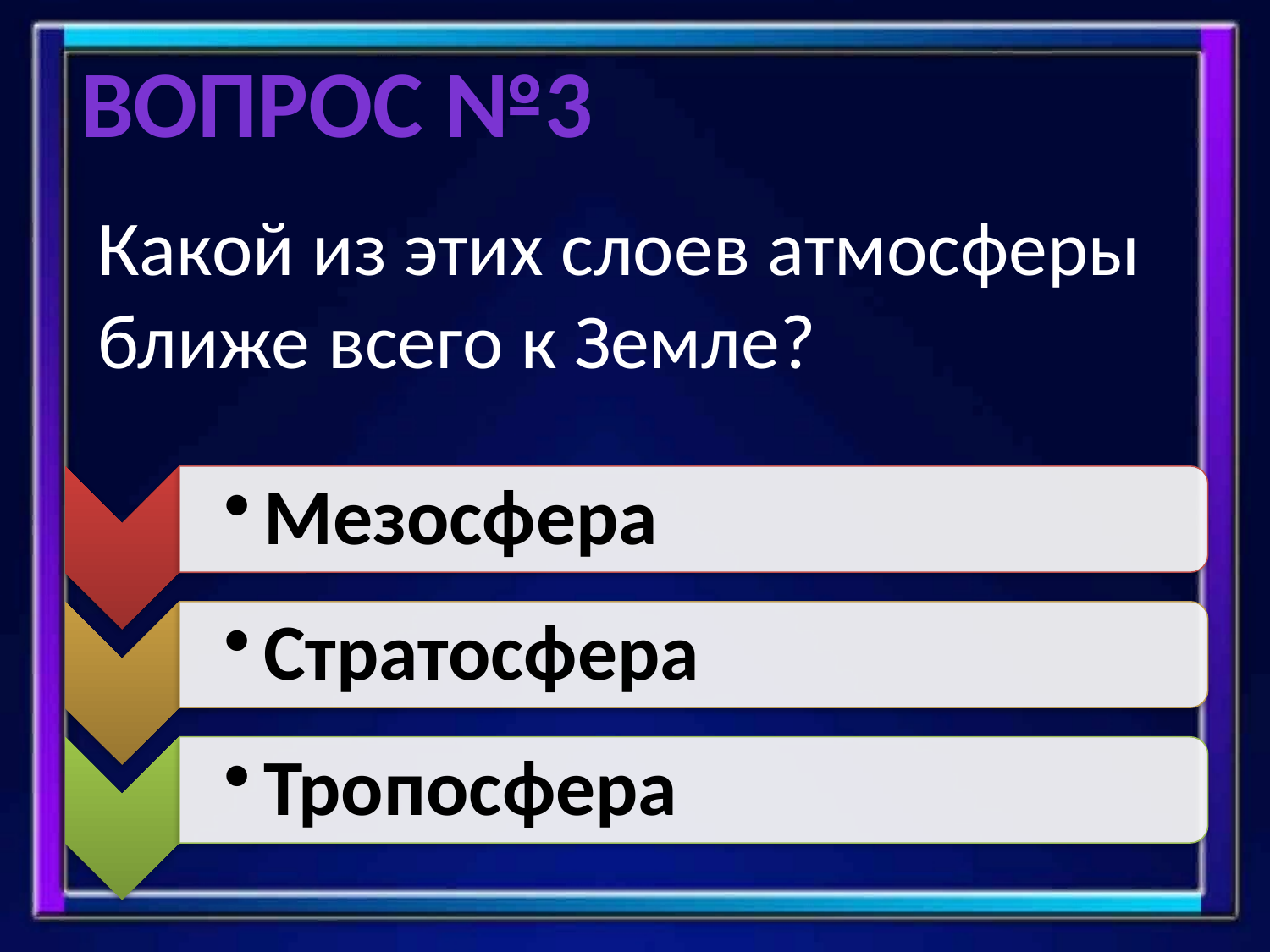

Вопрос №3
# Какой из этих слоев атмосферы ближе всего к Земле?

Мезосфера

Стратосфера

Тропосфера